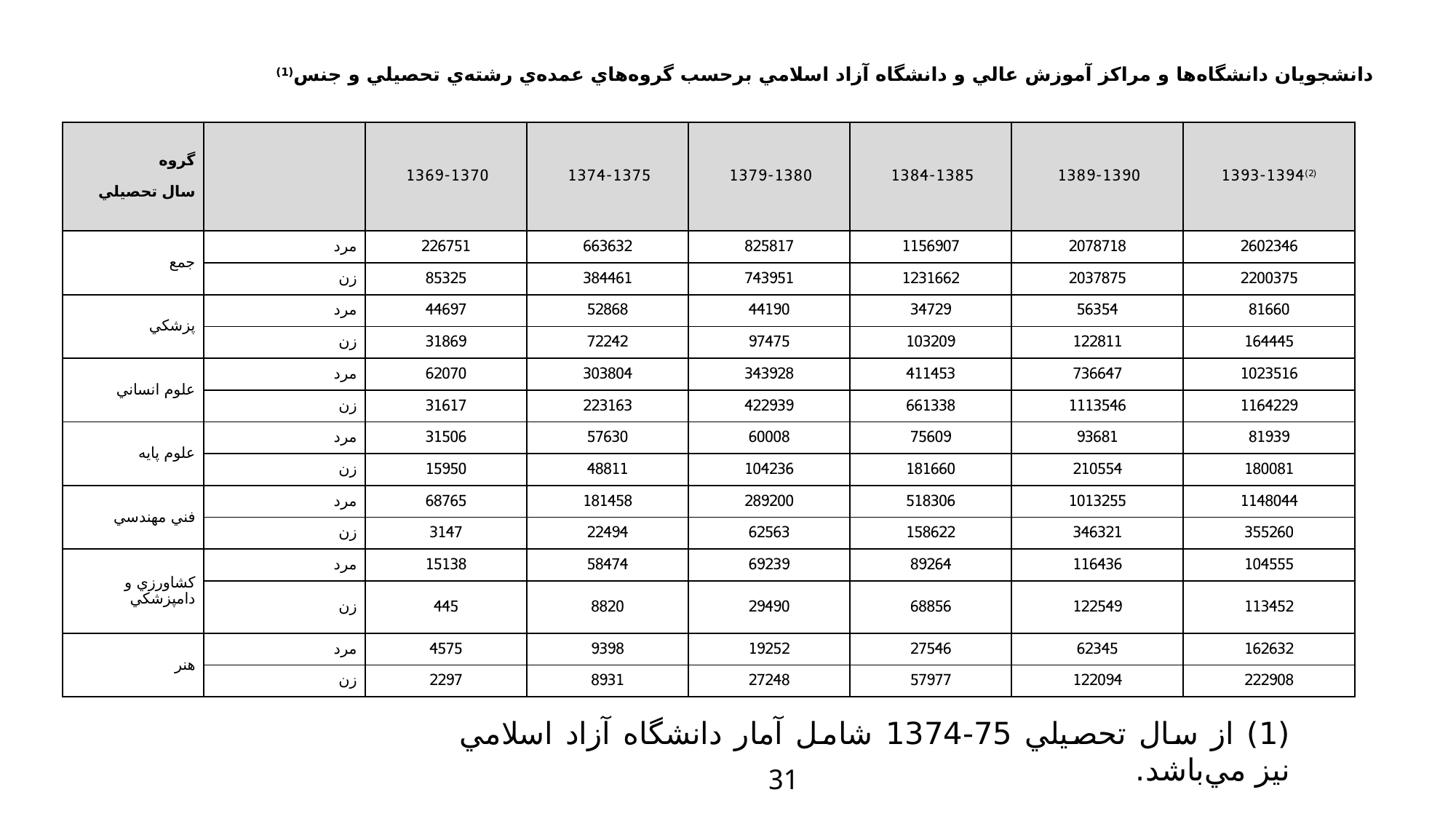

# دانشجويان دانشگاه‌ها و مراكز آموزش عالي و دانشگاه آزاد اسلامي برحسب گروه‌هاي عمده‌ي رشته‌ي تحصيلي و جنس(1)
| گروه سال تحصيلي |  | 1369-1370 | 1374-1375 | 1379-1380 | 1384-1385 | 1389-1390 | (2)1393-1394 |
| --- | --- | --- | --- | --- | --- | --- | --- |
| جمع | مرد | 226751 | 663632 | 825817 | 1156907 | 2078718 | 2602346 |
|  | زن | 85325 | 384461 | 743951 | 1231662 | 2037875 | 2200375 |
| پزشكي | مرد | 44697 | 52868 | 44190 | 34729 | 56354 | 81660 |
|  | زن | 31869 | 72242 | 97475 | 103209 | 122811 | 164445 |
| علوم انساني | مرد | 62070 | 303804 | 343928 | 411453 | 736647 | 1023516 |
|  | زن | 31617 | 223163 | 422939 | 661338 | 1113546 | 1164229 |
| علوم پايه | مرد | 31506 | 57630 | 60008 | 75609 | 93681 | 81939 |
|  | زن | 15950 | 48811 | 104236 | 181660 | 210554 | 180081 |
| فني مهندسي | مرد | 68765 | 181458 | 289200 | 518306 | 1013255 | 1148044 |
|  | زن | 3147 | 22494 | 62563 | 158622 | 346321 | 355260 |
| كشاورزي و دامپزشكي | مرد | 15138 | 58474 | 69239 | 89264 | 116436 | 104555 |
|  | زن | 445 | 8820 | 29490 | 68856 | 122549 | 113452 |
| هنر | مرد | 4575 | 9398 | 19252 | 27546 | 62345 | 162632 |
|  | زن | 2297 | 8931 | 27248 | 57977 | 122094 | 222908 |
(1) از سال تحصيلي 75-1374 شامل آمار دانشگاه آزاد اسلامي نيز مي‌باشد.
31